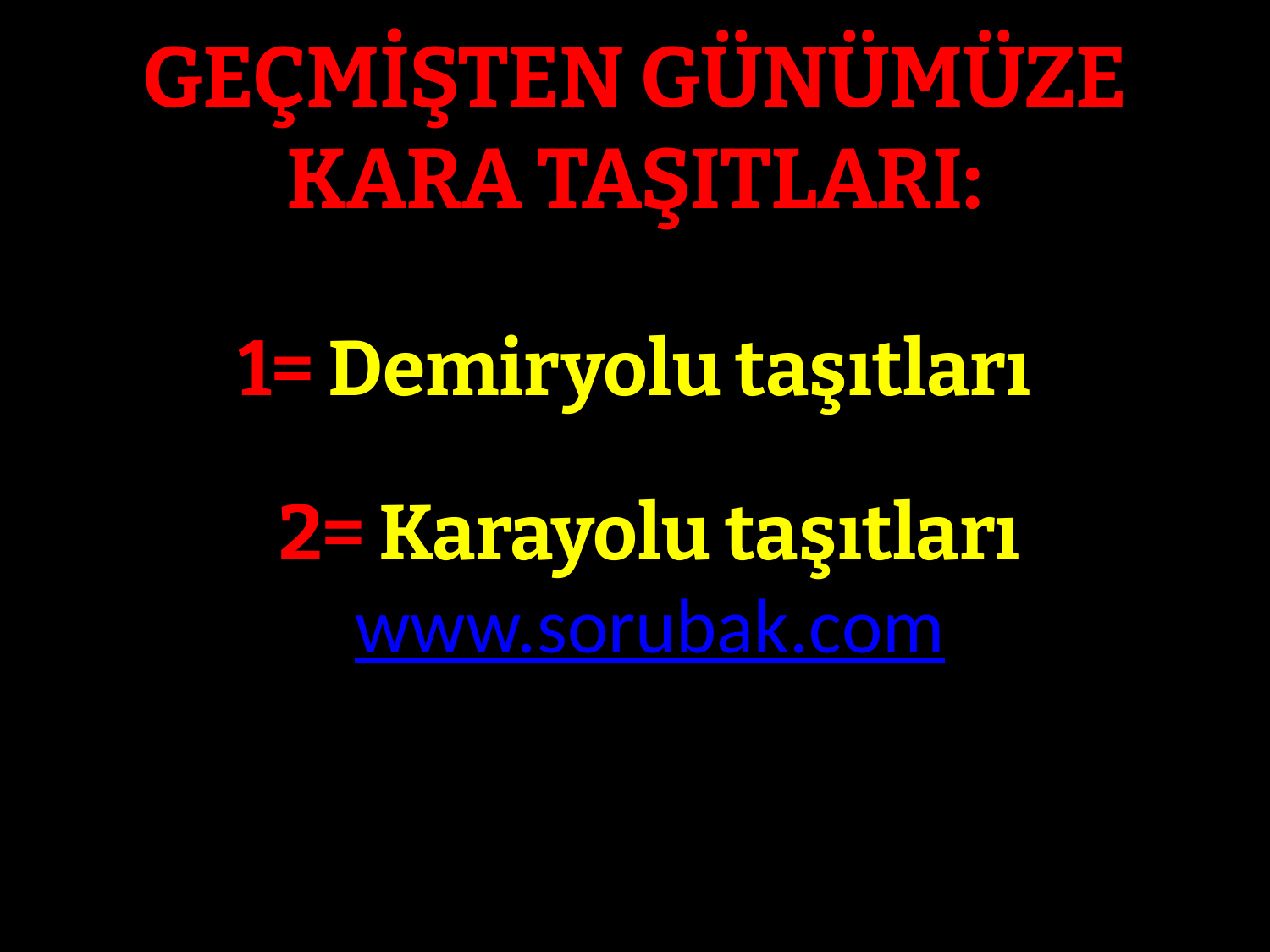

GEÇMİŞTEN GÜNÜMÜZE KARA TAŞITLARI:
#
1= Demiryolu taşıtları
2= Karayolu taşıtları
www.sorubak.com